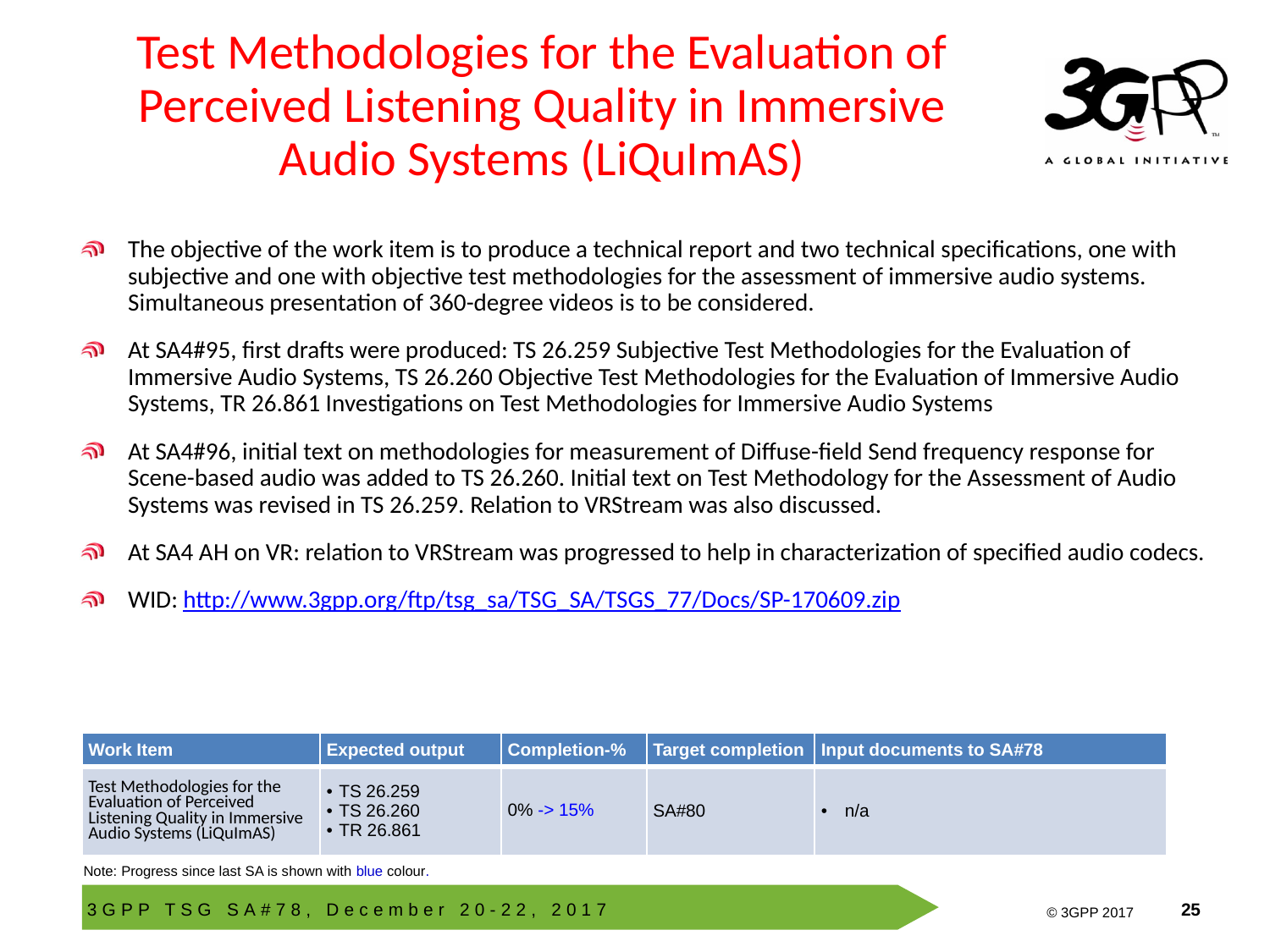

# Test Methodologies for the Evaluation of Perceived Listening Quality in Immersive Audio Systems (LiQuImAS)
The objective of the work item is to produce a technical report and two technical specifications, one with subjective and one with objective test methodologies for the assessment of immersive audio systems.  Simultaneous presentation of 360-degree videos is to be considered.
At SA4#95, first drafts were produced: TS 26.259 Subjective Test Methodologies for the Evaluation of Immersive Audio Systems, TS 26.260 Objective Test Methodologies for the Evaluation of Immersive Audio Systems, TR 26.861 Investigations on Test Methodologies for Immersive Audio Systems
At SA4#96, initial text on methodologies for measurement of Diffuse-field Send frequency response for Scene-based audio was added to TS 26.260. Initial text on Test Methodology for the Assessment of Audio Systems was revised in TS 26.259. Relation to VRStream was also discussed.
At SA4 AH on VR: relation to VRStream was progressed to help in characterization of specified audio codecs.
WID: http://www.3gpp.org/ftp/tsg_sa/TSG_SA/TSGS_77/Docs/SP-170609.zip

| Work Item | Expected output | Completion-% | Target completion | Input documents to SA#78 |
| --- | --- | --- | --- | --- |
| Test Methodologies for the Evaluation of Perceived Listening Quality in Immersive Audio Systems (LiQuImAS) | TS 26.259 TS 26.260 TR 26.861 | 0% -> 15% | SA#80 | n/a |
Note: Progress since last SA is shown with blue colour.